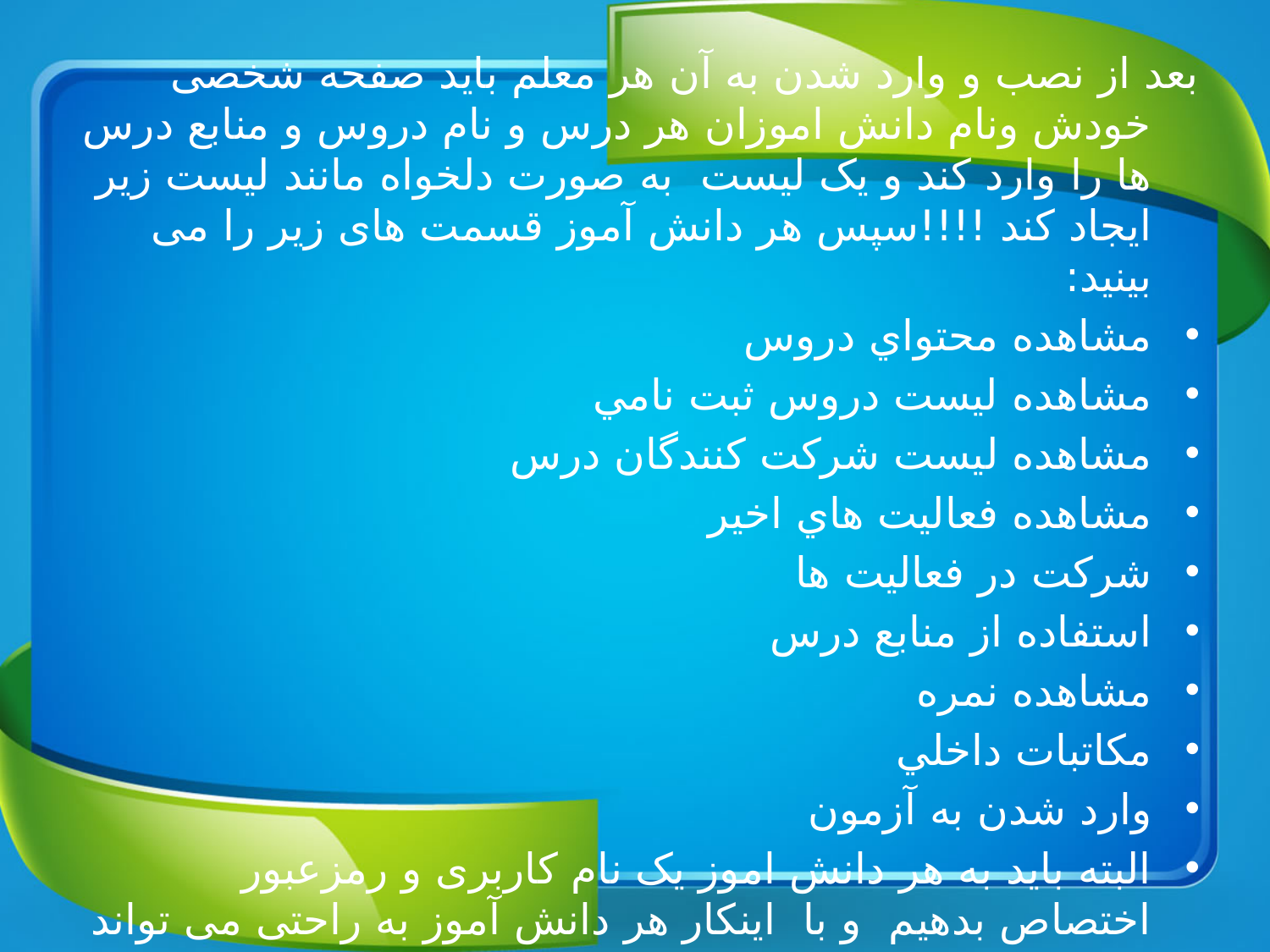

بعد از نصب و وارد شدن به آن هر معلم باید صفحه شخصی خودش ونام دانش اموزان هر درس و نام دروس و منابع درس ها را وارد کند و یک لیست  به صورت دلخواه مانند لیست زیر ایجاد کند !!!!سپس هر دانش آموز قسمت های زیر را می بینید:
مشاهده محتواي دروس
مشاهده ليست دروس ثبت نامي
مشاهده ليست شرکت کنندگان درس
مشاهده فعاليت هاي اخير
شرکت در فعاليت ها
استفاده از منابع درس
مشاهده نمره
مکاتبات داخلي
وارد شدن به آزمون
البته باید به هر دانش اموز یک نام کاربری و رمزعبور اختصاص بدهیم  و با  اینکار هر دانش آموز به راحتی می تواند در مدرسه و خانه در هر زمانی به تمام منابع درسی دسترسی داشته باشد